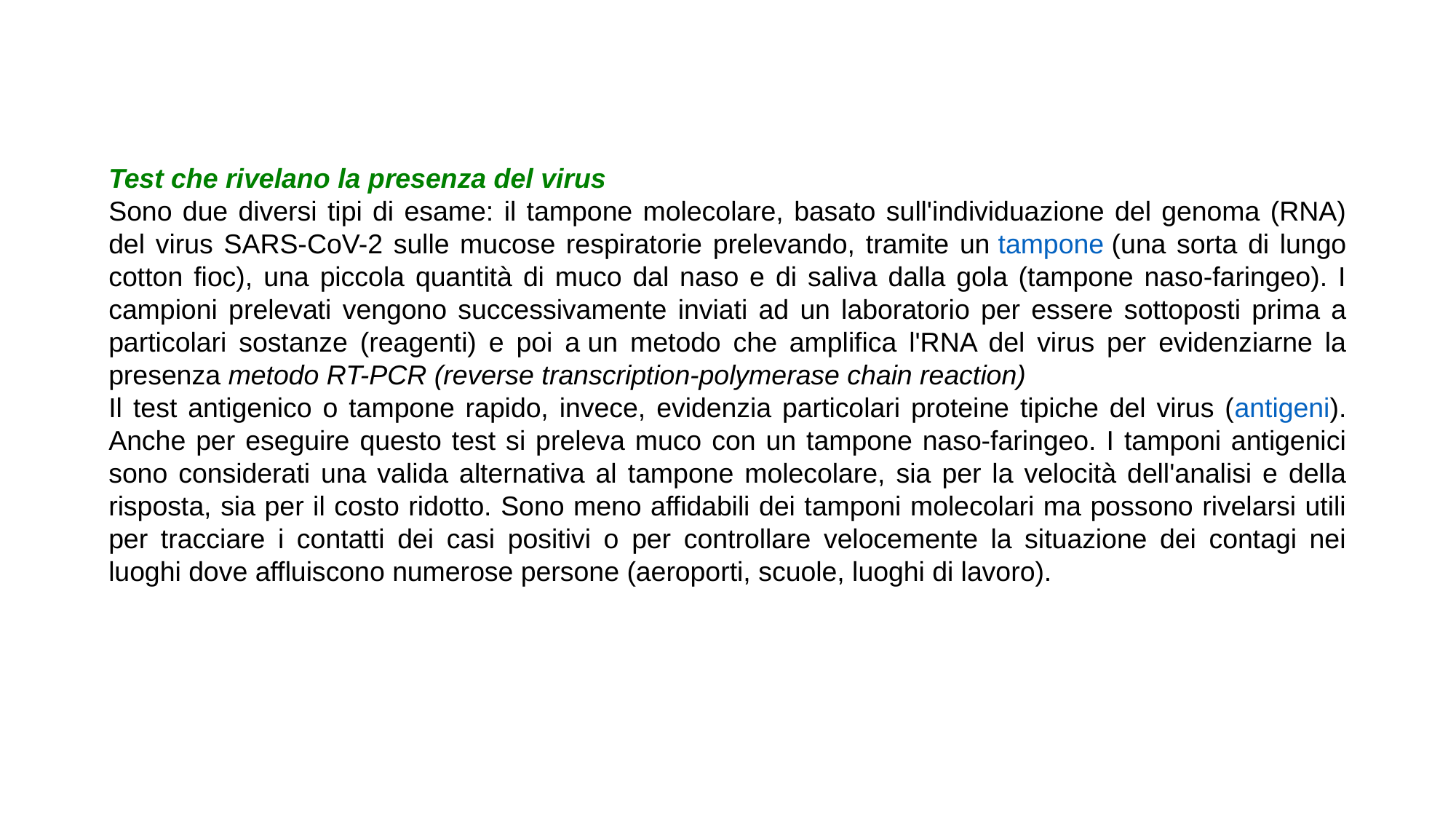

Test che rivelano la presenza del virus
Sono due diversi tipi di esame: il tampone molecolare, basato sull'individuazione del genoma (RNA) del virus SARS-CoV-2 sulle mucose respiratorie prelevando, tramite un tampone (una sorta di lungo cotton fioc), una piccola quantità di muco dal naso e di saliva dalla gola (tampone naso-faringeo). I campioni prelevati vengono successivamente inviati ad un laboratorio per essere sottoposti prima a particolari sostanze (reagenti) e poi a un metodo che amplifica l'RNA del virus per evidenziarne la presenza metodo RT-PCR (reverse transcription-polymerase chain reaction)
Il test antigenico o tampone rapido, invece, evidenzia particolari proteine tipiche del virus (antigeni). Anche per eseguire questo test si preleva muco con un tampone naso-faringeo. I tamponi antigenici sono considerati una valida alternativa al tampone molecolare, sia per la velocità dell'analisi e della risposta, sia per il costo ridotto. Sono meno affidabili dei tamponi molecolari ma possono rivelarsi utili per tracciare i contatti dei casi positivi o per controllare velocemente la situazione dei contagi nei luoghi dove affluiscono numerose persone (aeroporti, scuole, luoghi di lavoro).